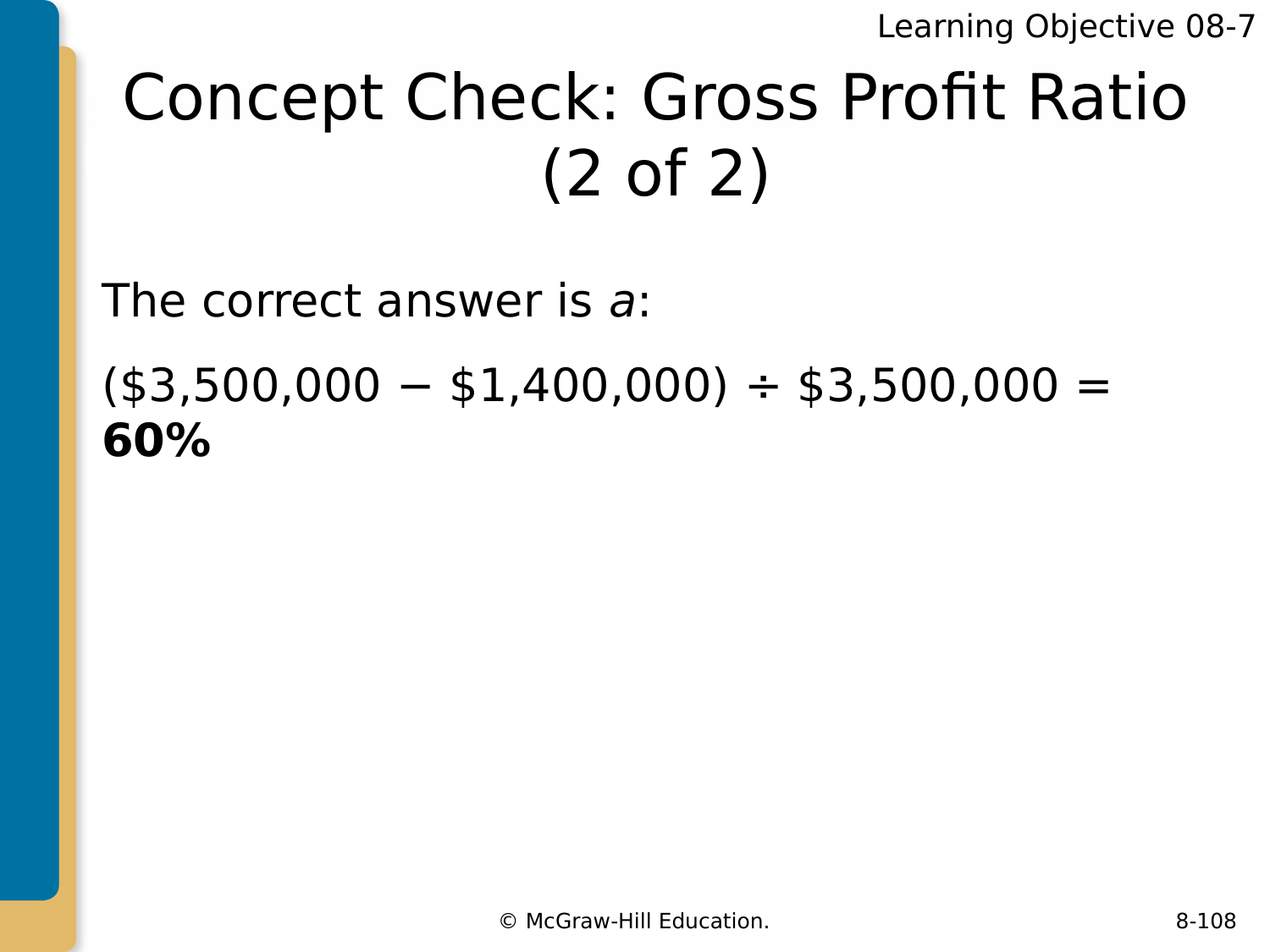

Learning Objective 08-7
# Concept Check: Gross Profit Ratio (2 of 2)
The correct answer is a:
($3,500,000 − $1,400,000) ÷ $3,500,000 = 60%